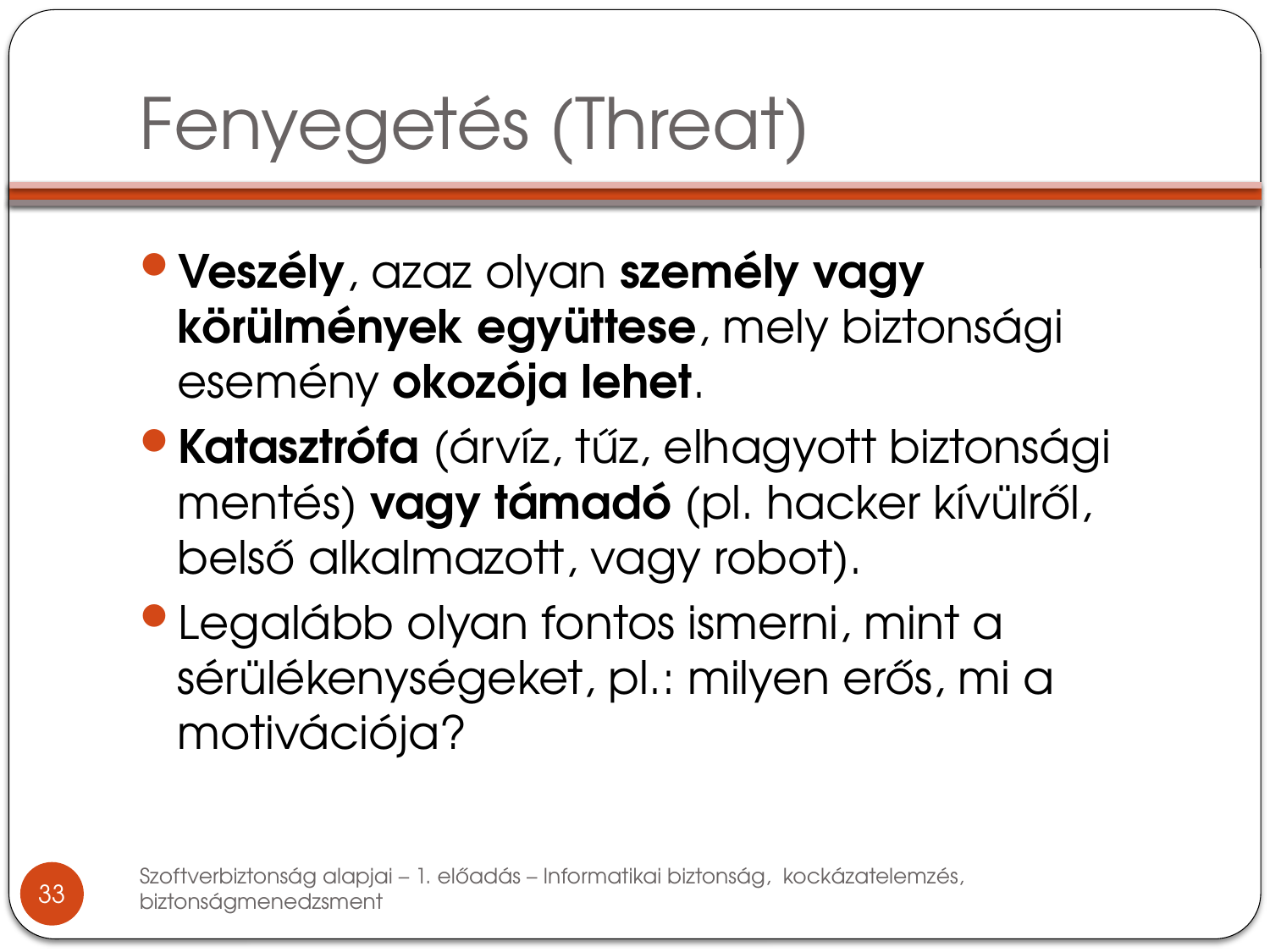

# Fenyegetés (Threat)
Veszély, azaz olyan személy vagy körülmények együttese, mely biztonsági esemény okozója lehet.
Katasztrófa (árvíz, tűz, elhagyott biztonsági mentés) vagy támadó (pl. hacker kívülről, belső alkalmazott, vagy robot).
Legalább olyan fontos ismerni, mint a sérülékenységeket, pl.: milyen erős, mi a motivációja?
Szoftverbiztonság alapjai – 1. előadás – Informatikai biztonság,  kockázatelemzés, biztonságmenedzsment
33